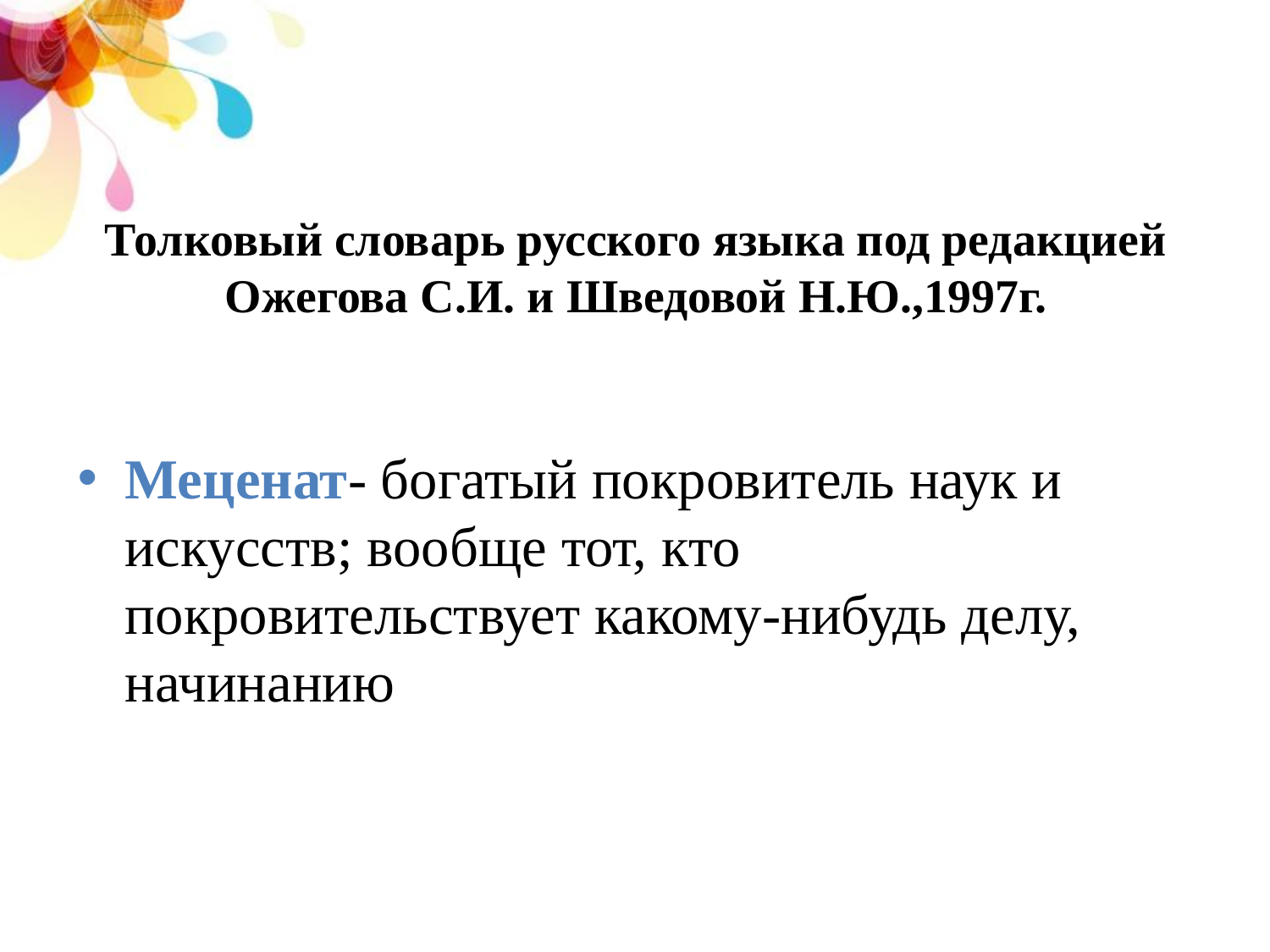

# Толковый словарь русского языка под редакцией Ожегова С.И. и Шведовой Н.Ю.,1997г.
Меценат- богатый покровитель наук и искусств; вообще тот, кто покровительствует какому-нибудь делу, начинанию